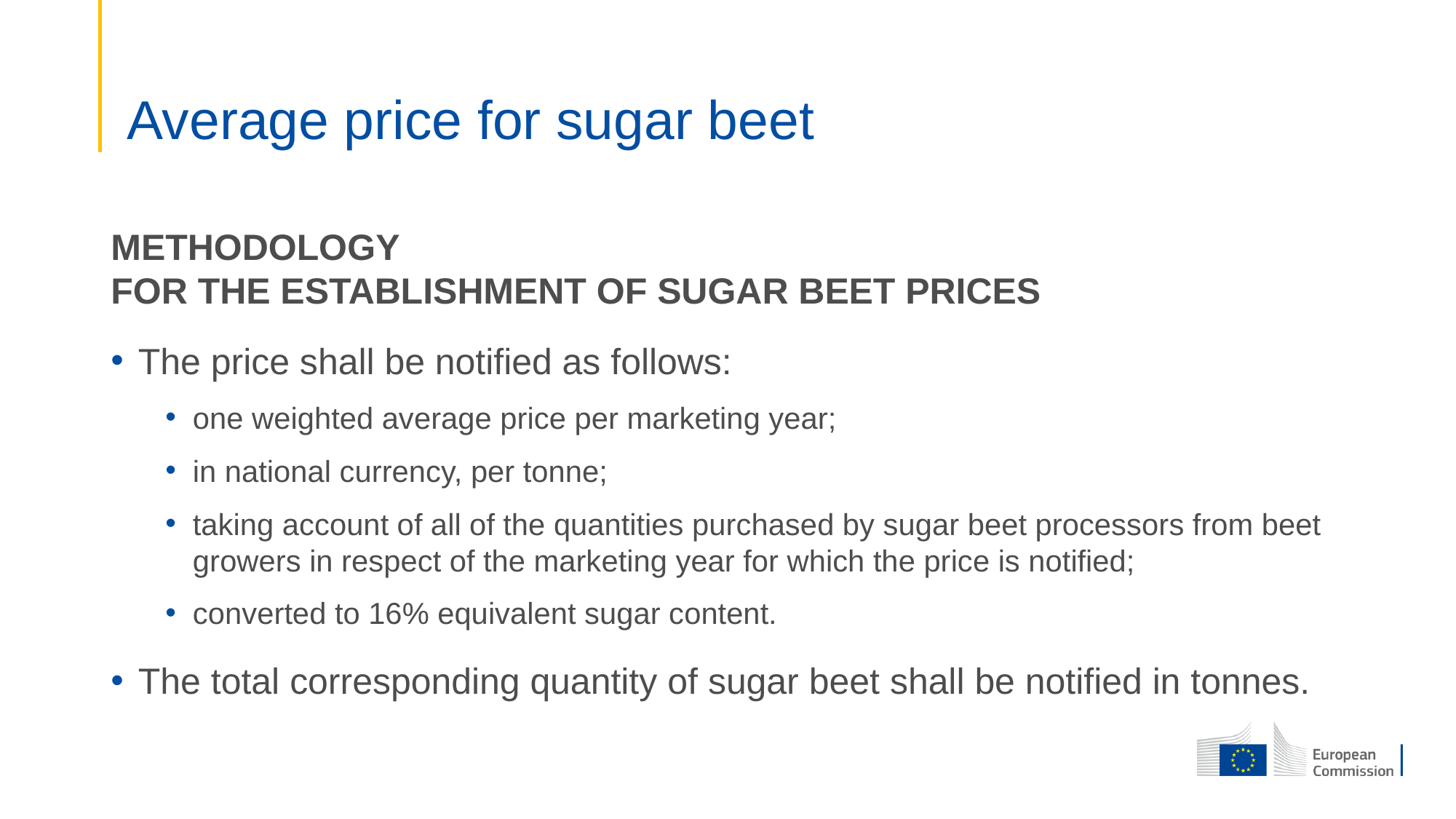

# Average price for sugar beet
METHODOLOGY
FOR THE ESTABLISHMENT OF SUGAR BEET PRICES
The price shall be notified as follows:
one weighted average price per marketing year;
in national currency, per tonne;
taking account of all of the quantities purchased by sugar beet processors from beet growers in respect of the marketing year for which the price is notified;
converted to 16% equivalent sugar content.
The total corresponding quantity of sugar beet shall be notified in tonnes.